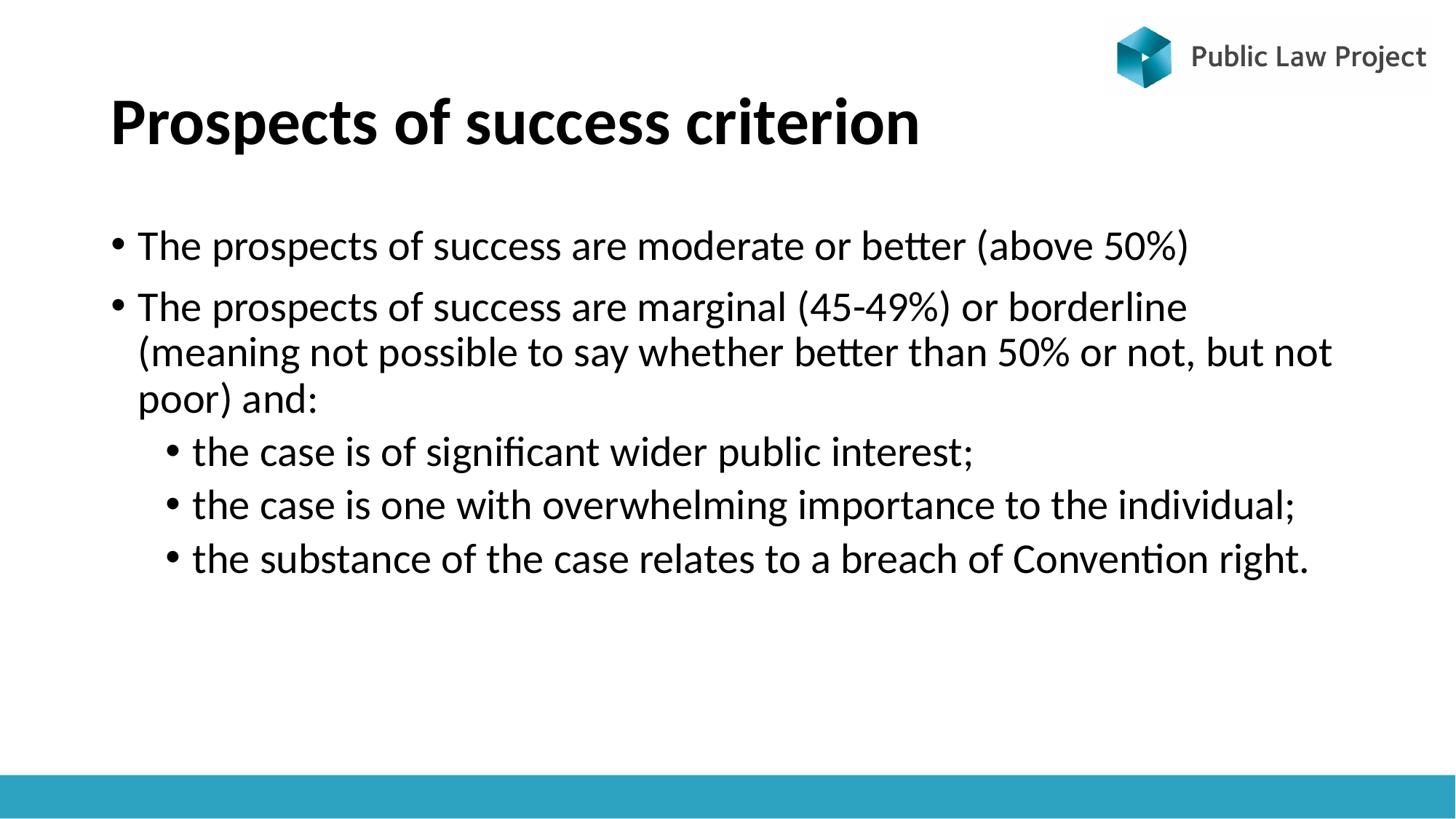

# Prospects of success criterion
The prospects of success are moderate or better (above 50%)
The prospects of success are marginal (45-49%) or borderline (meaning not possible to say whether better than 50% or not, but not poor) and:
the case is of significant wider public interest;
the case is one with overwhelming importance to the individual;
the substance of the case relates to a breach of Convention right.